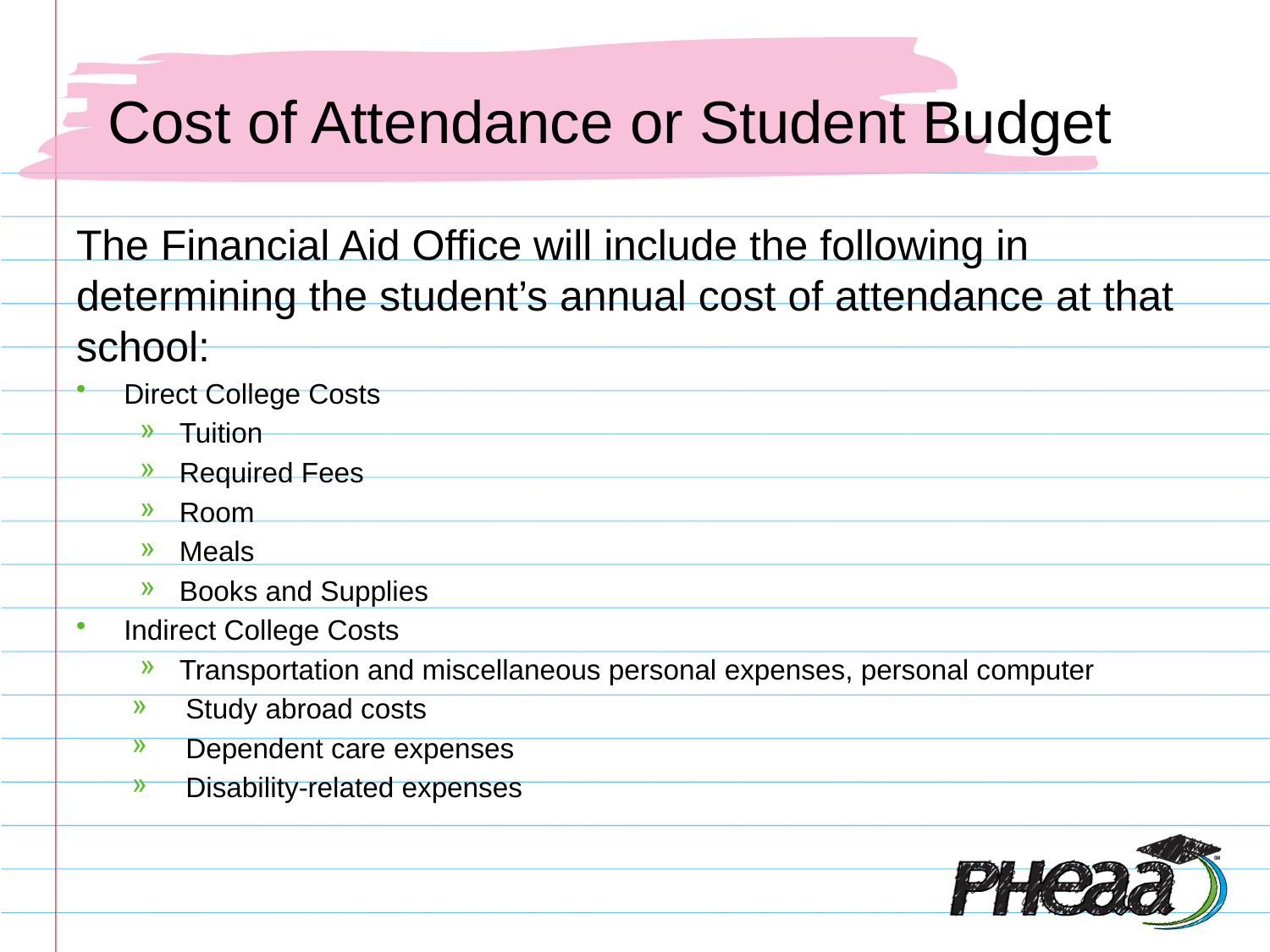

# Cost of Attendance or Student Budget
The Financial Aid Office will include the following in determining the student’s annual cost of attendance at that school:
Direct College Costs
Tuition
Required Fees
Room
Meals
Books and Supplies
Indirect College Costs
Transportation and miscellaneous personal expenses, personal computer
Study abroad costs
Dependent care expenses
Disability-related expenses